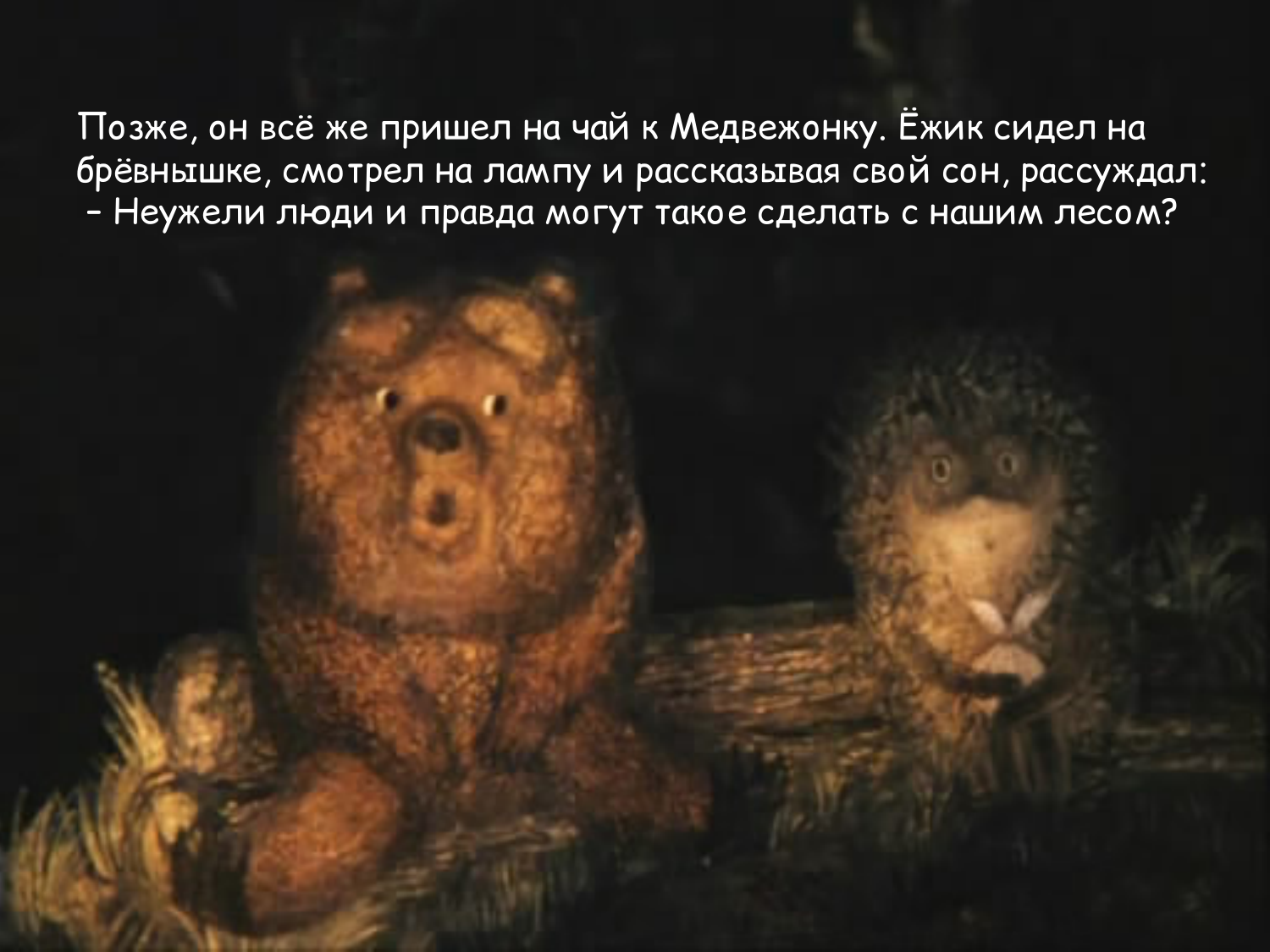

# Позже, он всё же пришел на чай к Медвежонку. Ёжик сидел на брёвнышке, смотрел на лампу и рассказывая свой сон, рассуждал: – Неужели люди и правда могут такое сделать с нашим лесом?